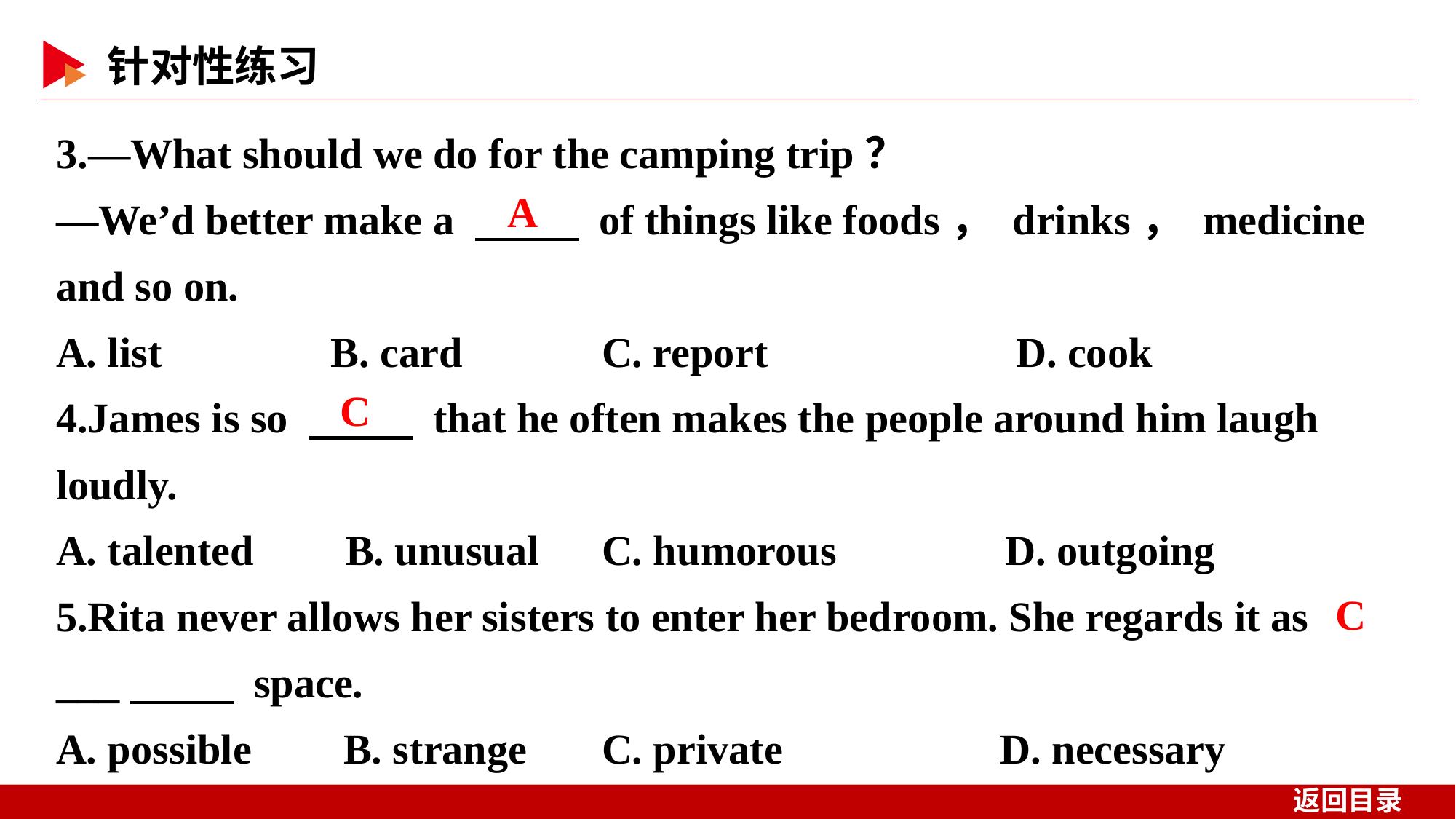

3.—What should we do for the camping trip？
—We’d better make a 　  　 of things like foods， drinks， medicine and so on.
A. list                B. card		C. report　　　　      D. cook
4.James is so 　  　 that he often makes the people around him laugh loudly.
A. talented　   B. unusual	C. humorous                D. outgoing
5.Rita never allows her sisters to enter her bedroom. She regards it as ___　  　 space.
A. possible　   B. strange	C. private　                D. necessary
A
C
C